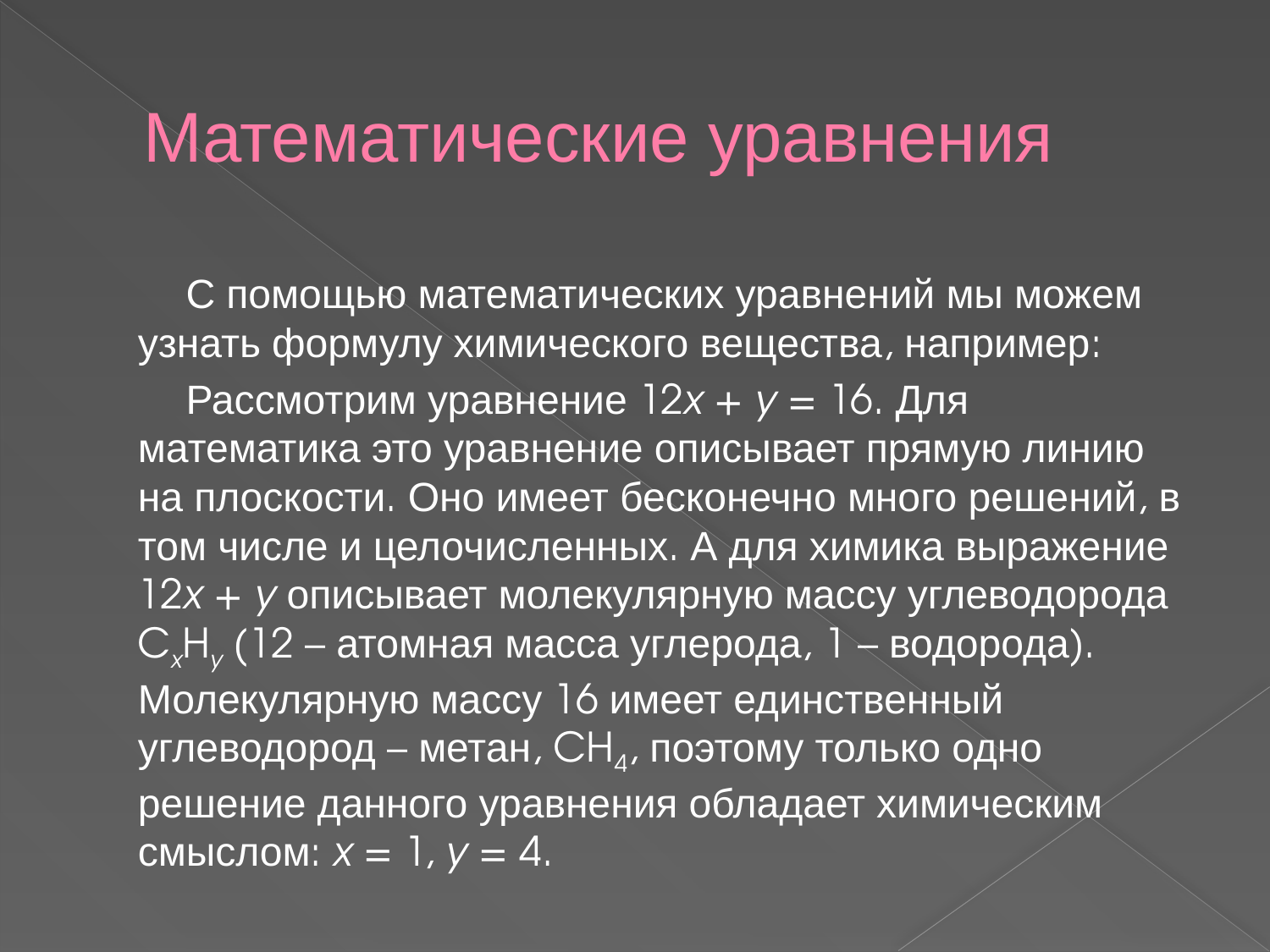

# Математические уравнения
         С помощью математических уравнений мы можем узнать формулу химического вещества, например:
         Рассмотрим уравнение 12x + y = 16. Для математика это уравнение описывает прямую линию на плоскости. Оно имеет бесконечно много решений, в том числе и целочисленных. А для химика выражение 12x + y описывает молекулярную массу углеводорода CxHy (12 – атомная масса углерода, 1 – водорода). Молекулярную массу 16 имеет единственный углеводород – метан, CH4, поэтому только одно решение данного уравнения обладает химическим смыслом: x = 1, y = 4.